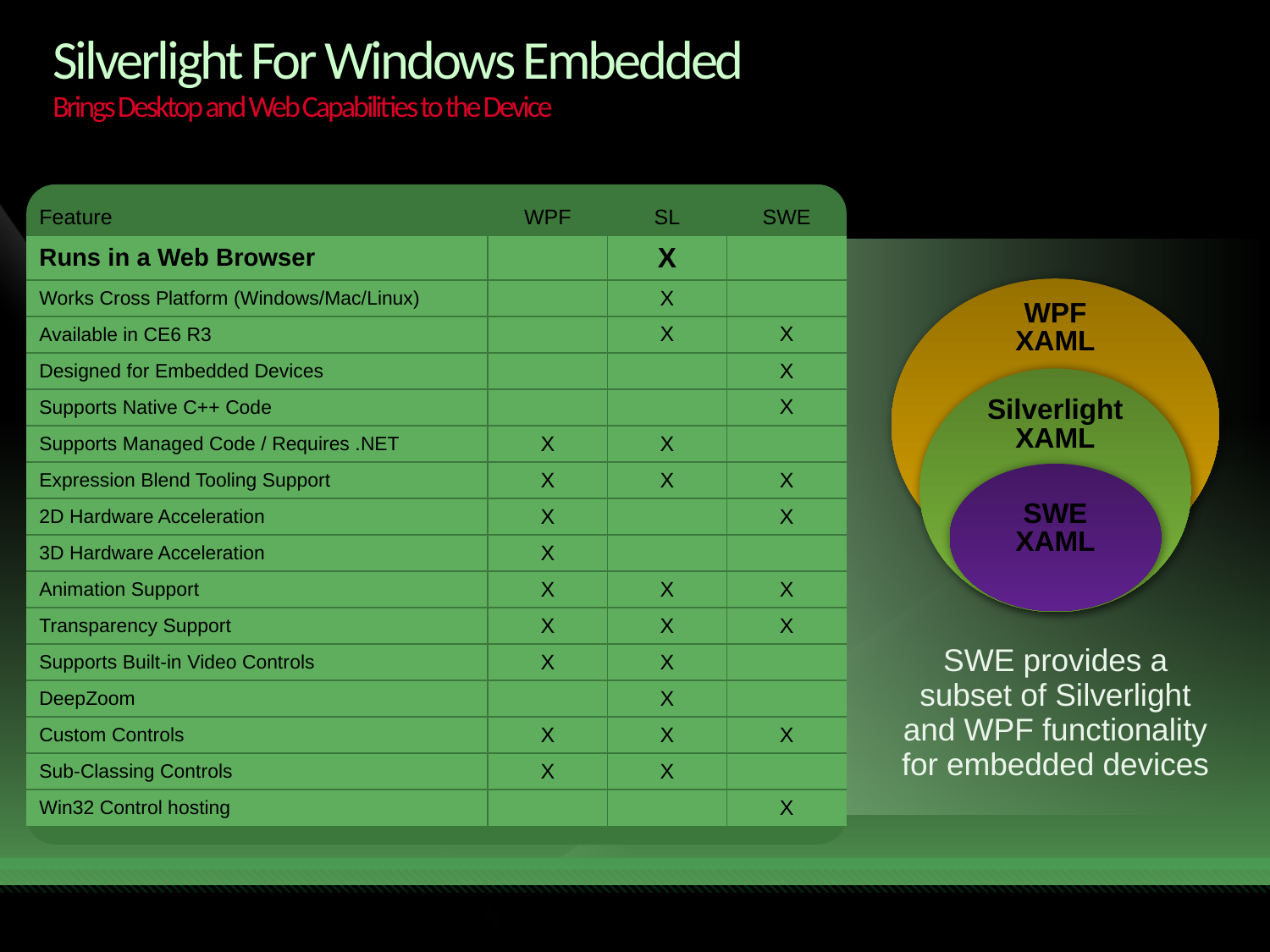

# Silverlight For Windows Embedded Brings Desktop and Web Capabilities to the Device

| Feature | WPF | SL | SWE |
| --- | --- | --- | --- |
| Runs in a Web Browser |  | X |  |
| Works Cross Platform (Windows/Mac/Linux) |  | X |  |
| Available in CE6 R3 |  | X | X |
| Designed for Embedded Devices |  |  | X |
| Supports Native C++ Code |  |  | X |
| Supports Managed Code / Requires .NET | X | X |  |
| Expression Blend Tooling Support | X | X | X |
| 2D Hardware Acceleration | X |  | X |
| 3D Hardware Acceleration | X |  |  |
| Animation Support | X | X | X |
| Transparency Support | X | X | X |
| Supports Built-in Video Controls | X | X |  |
| DeepZoom |  | X |  |
| Custom Controls | X | X | X |
| Sub-Classing Controls | X | X |  |
| Win32 Control hosting |  |  | X |

WPF XAML

Silverlight XAML

SWE
XAML
SWE provides a subset of Silverlight and WPF functionality for embedded devices